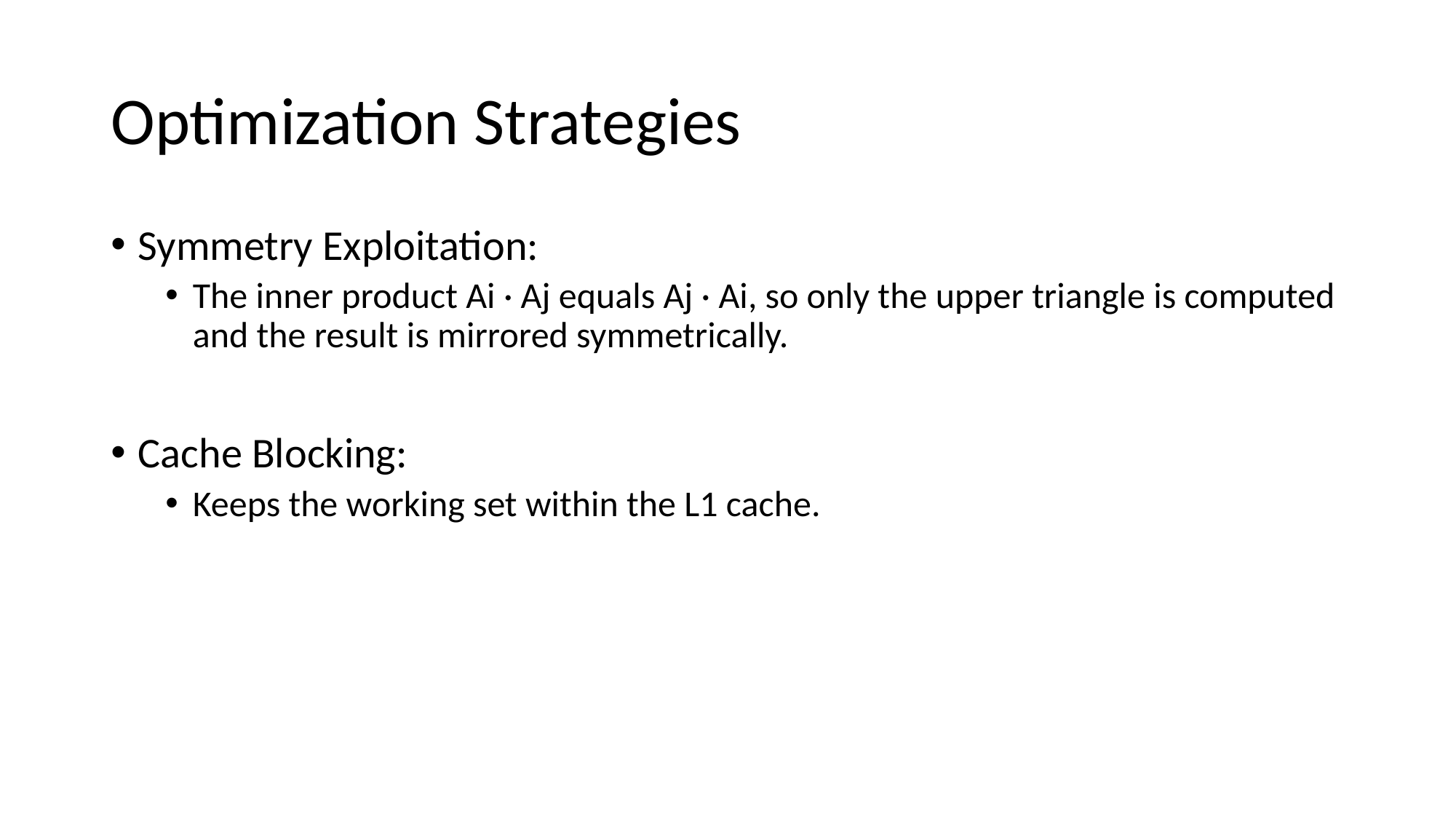

# Optimization Strategies
Symmetry Exploitation:
The inner product Ai · Aj equals Aj · Ai, so only the upper triangle is computed and the result is mirrored symmetrically.

Cache Blocking:
Keeps the working set within the L1 cache.